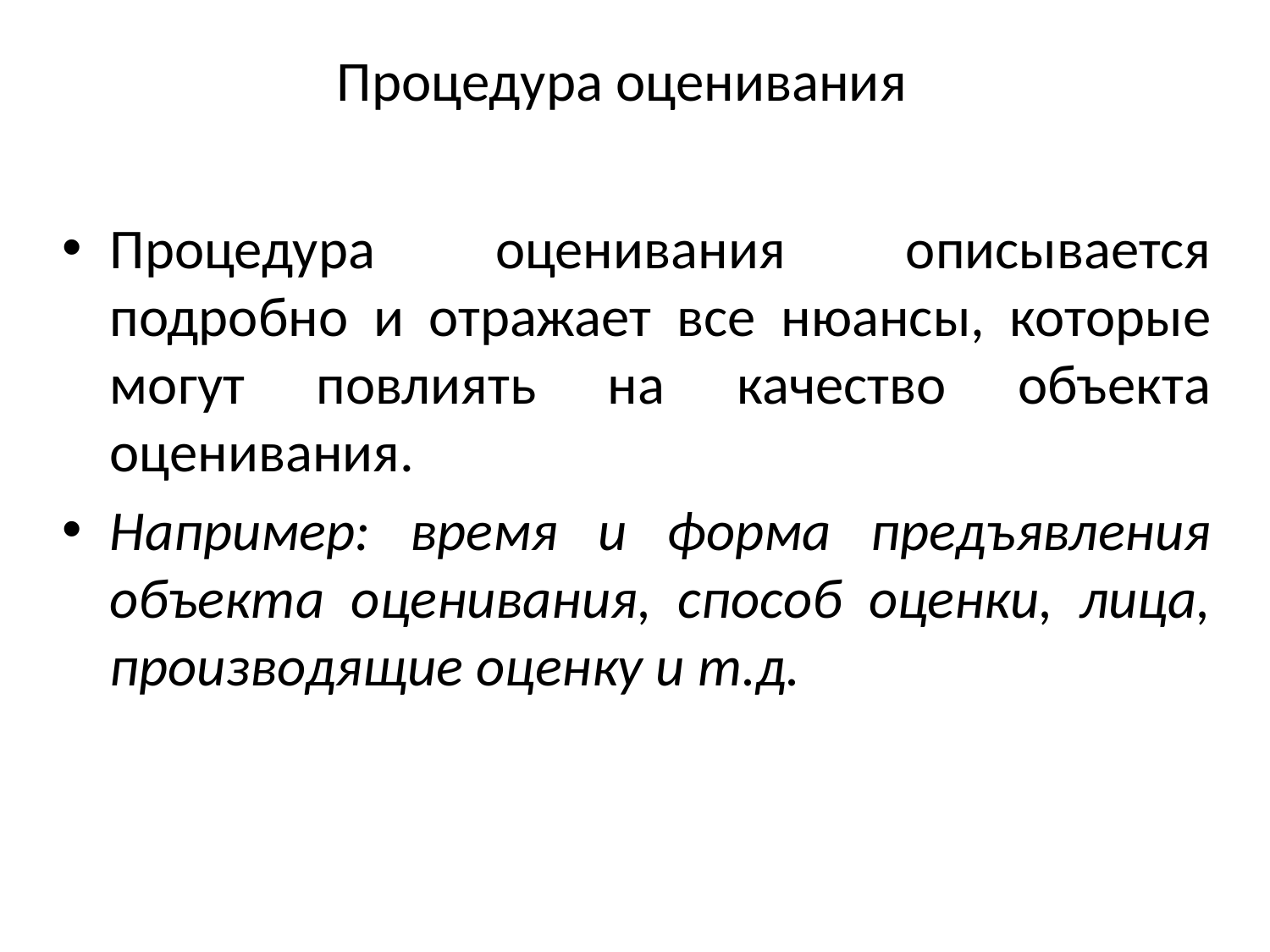

# Процедура оценивания
Процедура оценивания описывается подробно и отражает все нюансы, которые могут повлиять на качество объекта оценивания.
Например: время и форма предъявления объекта оценивания, способ оценки, лица, производящие оценку и т.д.